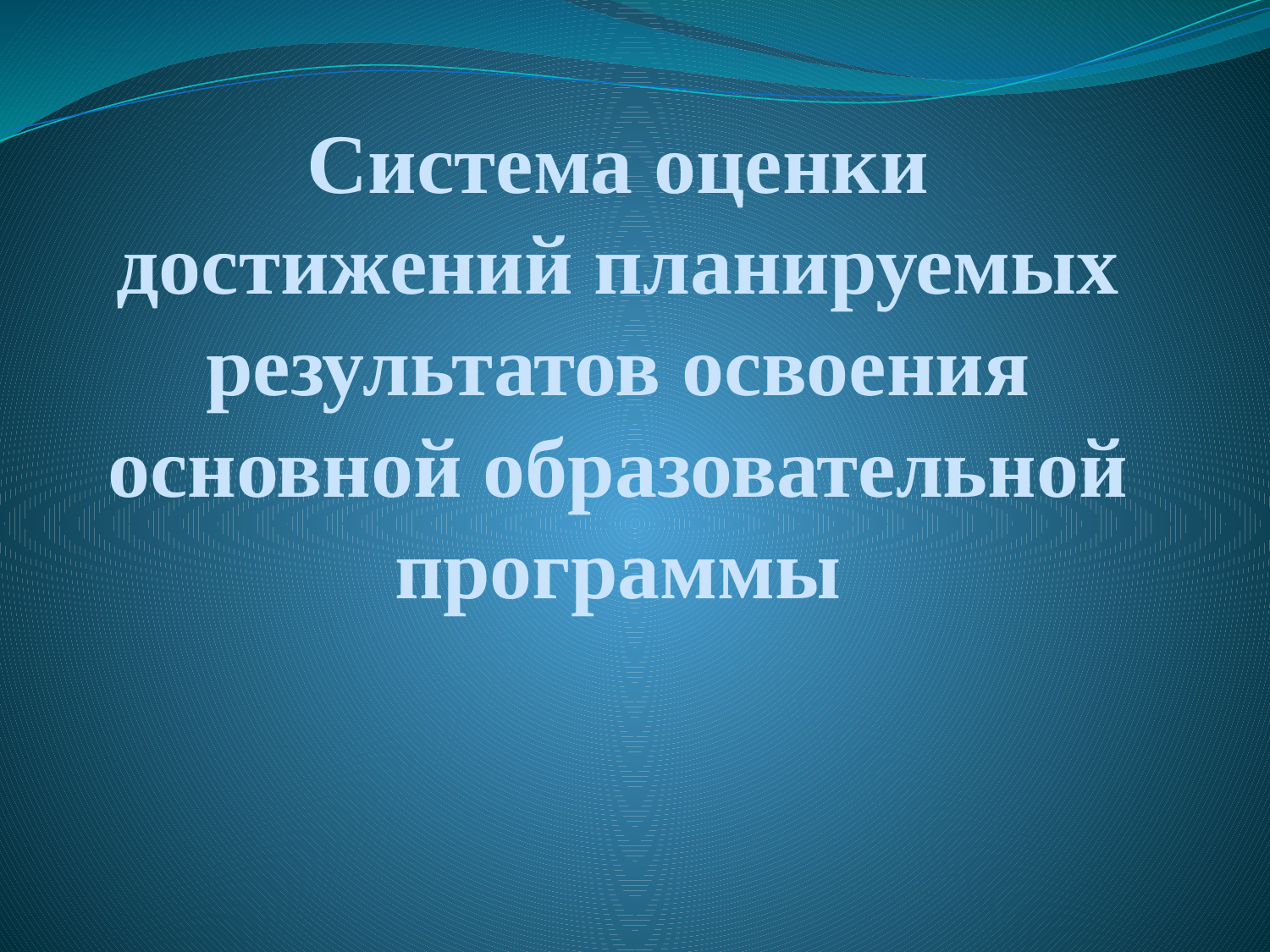

# Система оценки достижений планируемых результатов освоения основной образовательной программы